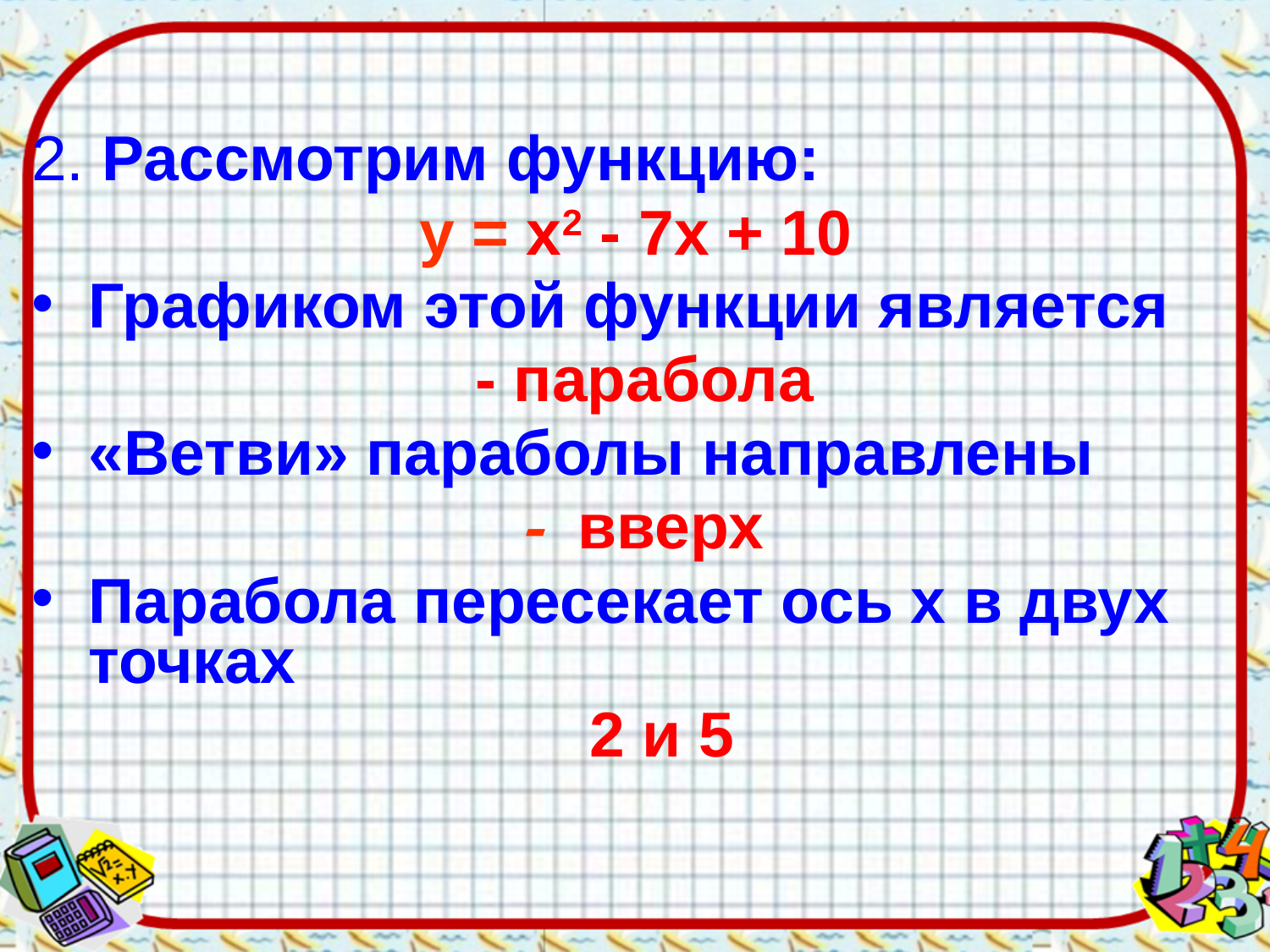

2. Рассмотрим функцию:
у = х2 - 7х + 10
Графиком этой функции является
- парабола
«Ветви» параболы направлены
-  вверх
Парабола пересекает ось х в двух точках
  2 и 5